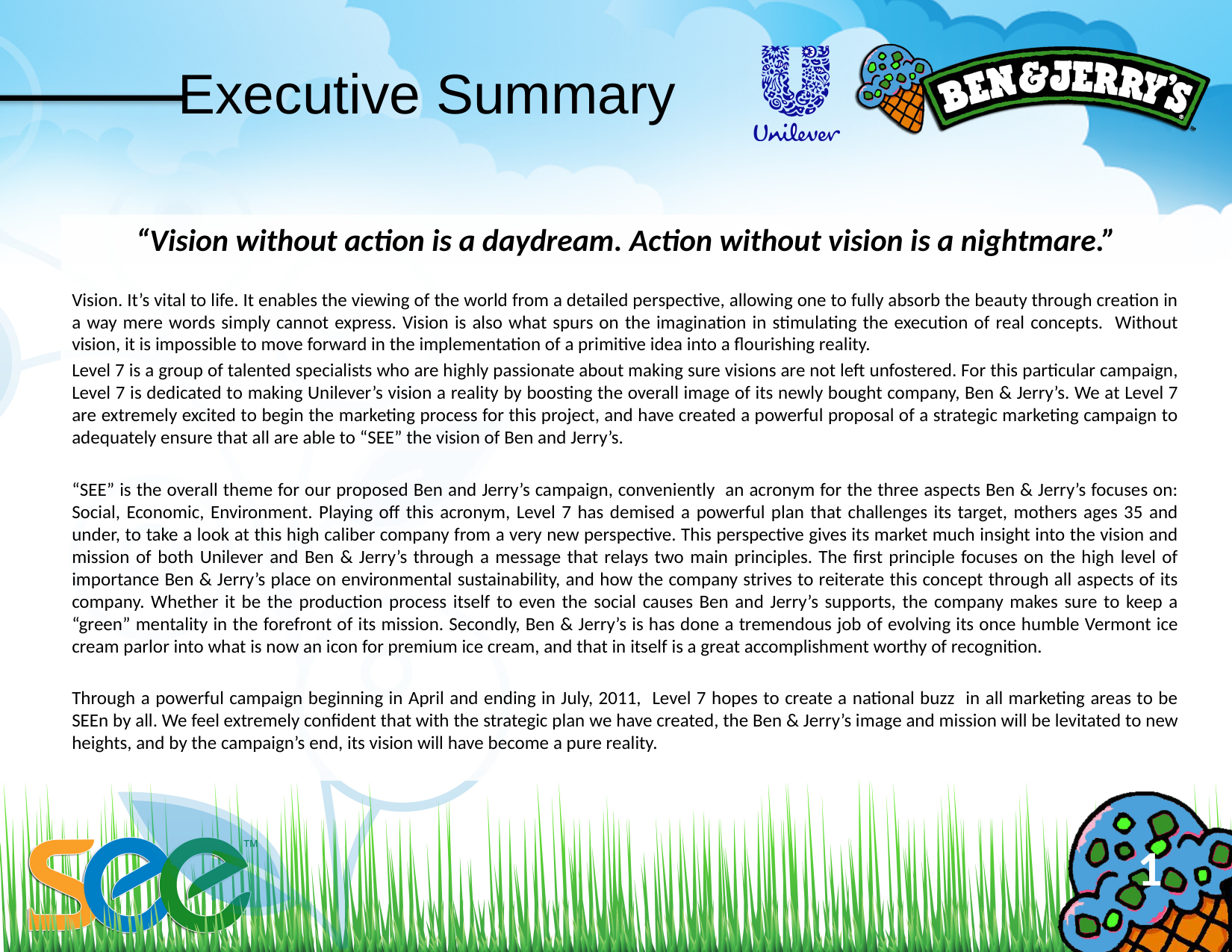

# Executive Summary

“Vision without action is a daydream. Action without vision is a nightmare.”

Vision. It’s vital to life. It enables the viewing of the world from a detailed perspective, allowing one to fully absorb the beauty through creation in a way mere words simply cannot express. Vision is also what spurs on the imagination in stimulating the execution of real concepts.  Without vision, it is impossible to move forward in the implementation of a primitive idea into a flourishing reality.
Level 7 is a group of talented specialists who are highly passionate about making sure visions are not left unfostered. For this particular campaign, Level 7 is dedicated to making Unilever’s vision a reality by boosting the overall image of its newly bought company, Ben & Jerry’s. We at Level 7 are extremely excited to begin the marketing process for this project, and have created a powerful proposal of a strategic marketing campaign to adequately ensure that all are able to “SEE” the vision of Ben and Jerry’s.

“SEE” is the overall theme for our proposed Ben and Jerry’s campaign, conveniently  an acronym for the three aspects Ben & Jerry’s focuses on: Social, Economic, Environment. Playing off this acronym, Level 7 has demised a powerful plan that challenges its target, mothers ages 35 and under, to take a look at this high caliber company from a very new perspective. This perspective gives its market much insight into the vision and mission of both Unilever and Ben & Jerry’s through a message that relays two main principles. The first principle focuses on the high level of importance Ben & Jerry’s place on environmental sustainability, and how the company strives to reiterate this concept through all aspects of its company. Whether it be the production process itself to even the social causes Ben and Jerry’s supports, the company makes sure to keep a “green” mentality in the forefront of its mission. Secondly, Ben & Jerry’s is has done a tremendous job of evolving its once humble Vermont ice cream parlor into what is now an icon for premium ice cream, and that in itself is a great accomplishment worthy of recognition.

Through a powerful campaign beginning in April and ending in July, 2011,  Level 7 hopes to create a national buzz  in all marketing areas to be SEEn by all. We feel extremely confident that with the strategic plan we have created, the Ben & Jerry’s image and mission will be levitated to new heights, and by the campaign’s end, its vision will have become a pure reality.
1